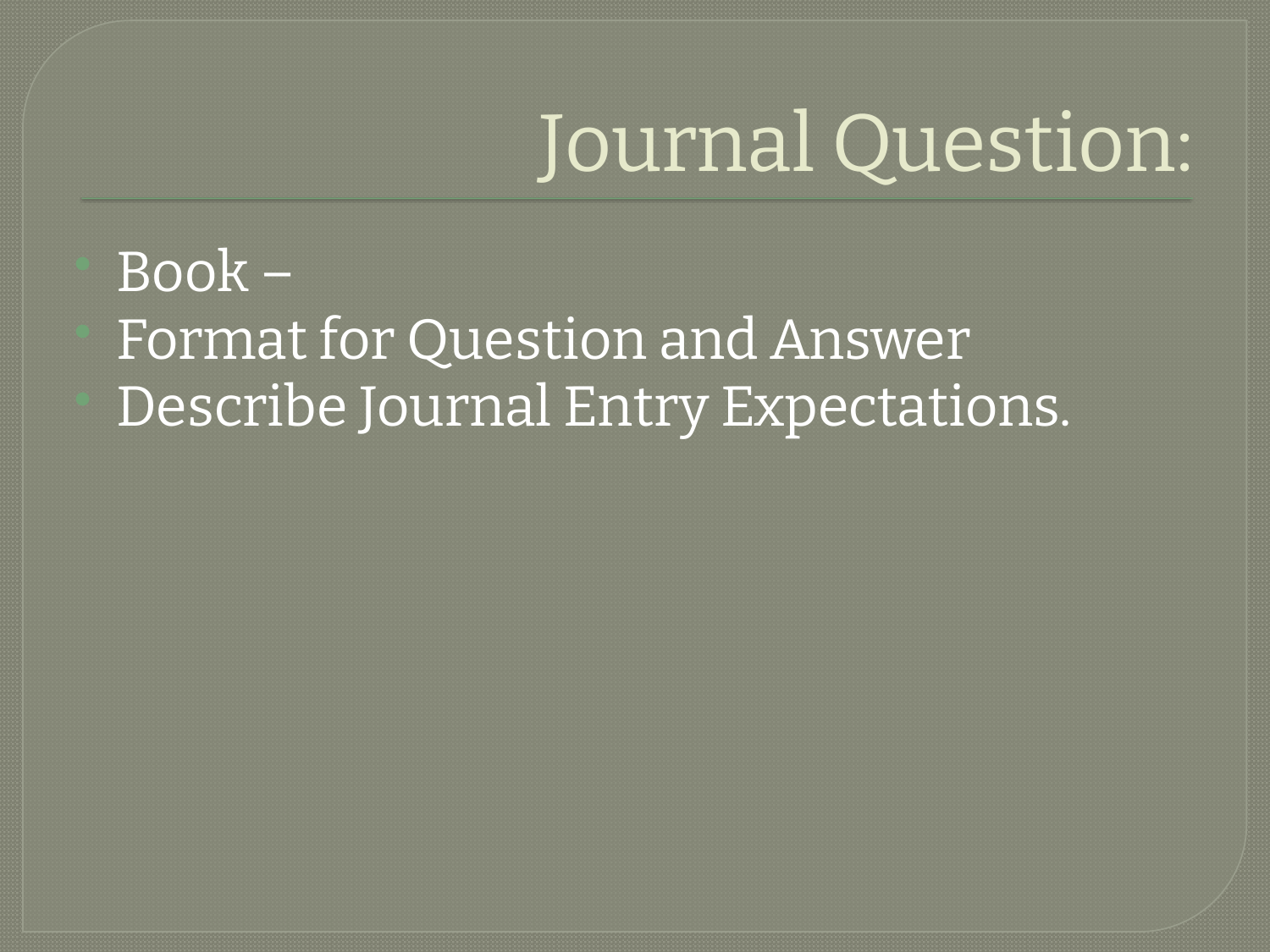

# Journal Question:
Book –
Format for Question and Answer
Describe Journal Entry Expectations.